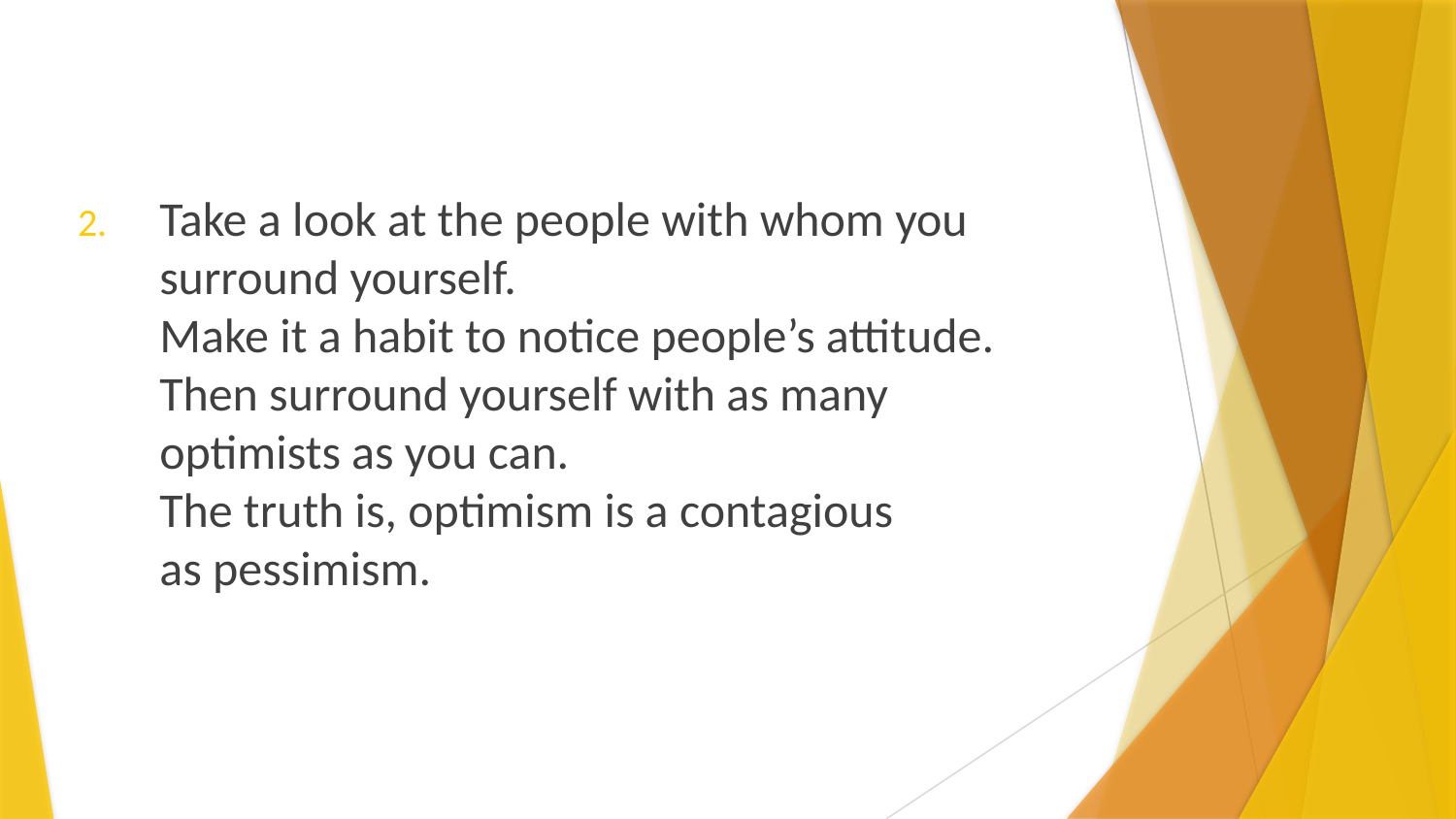

Take a look at the people with whom you surround yourself.
Make it a habit to notice people’s attitude.
Then surround yourself with as many
optimists as you can.
The truth is, optimism is a contagious
as pessimism.